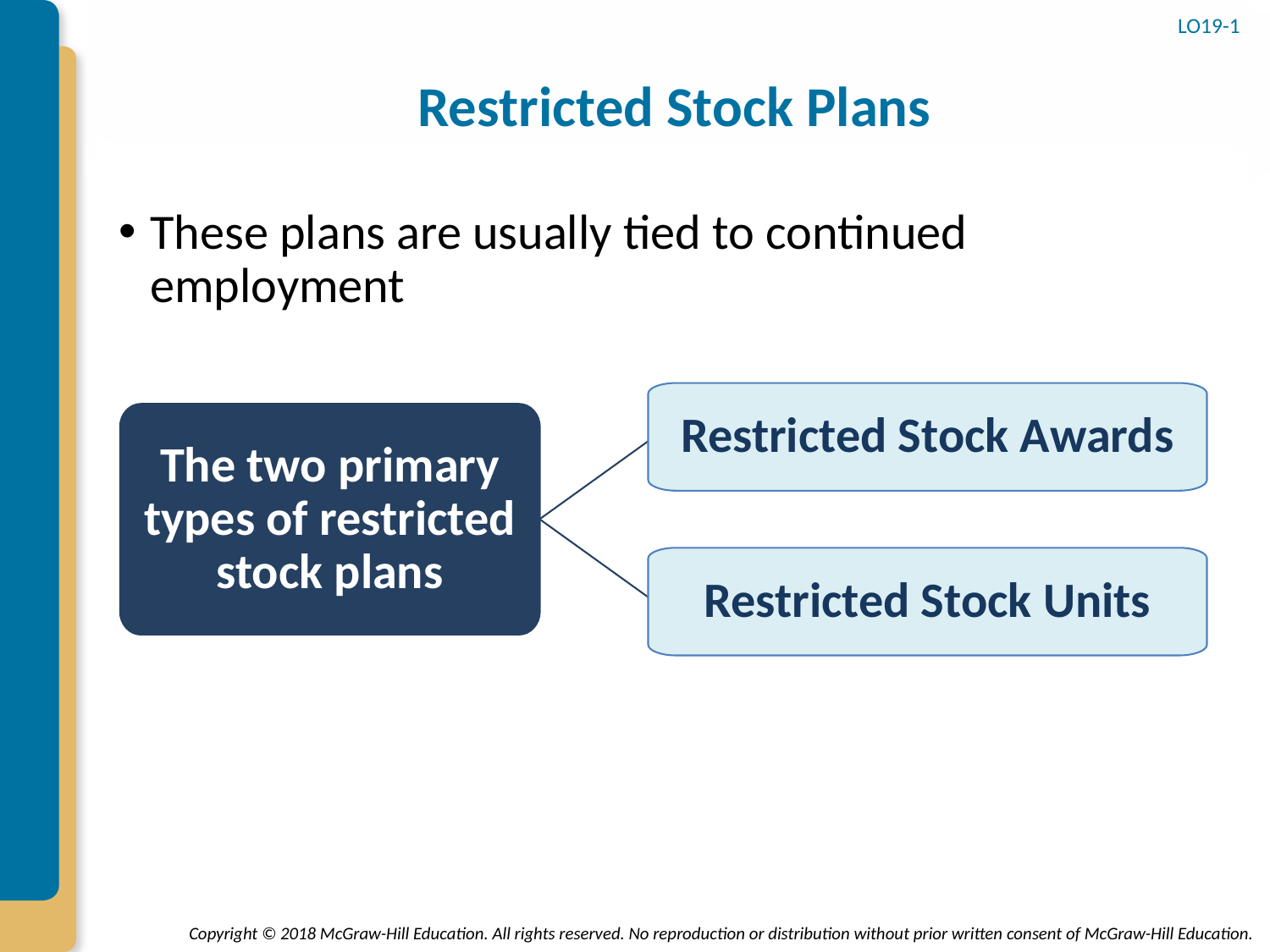

# Restricted Stock Plans
LO19-1
These plans are usually tied to continued employment
Restricted Stock Awards
The two primary types of restricted stock plans

Restricted Stock Units